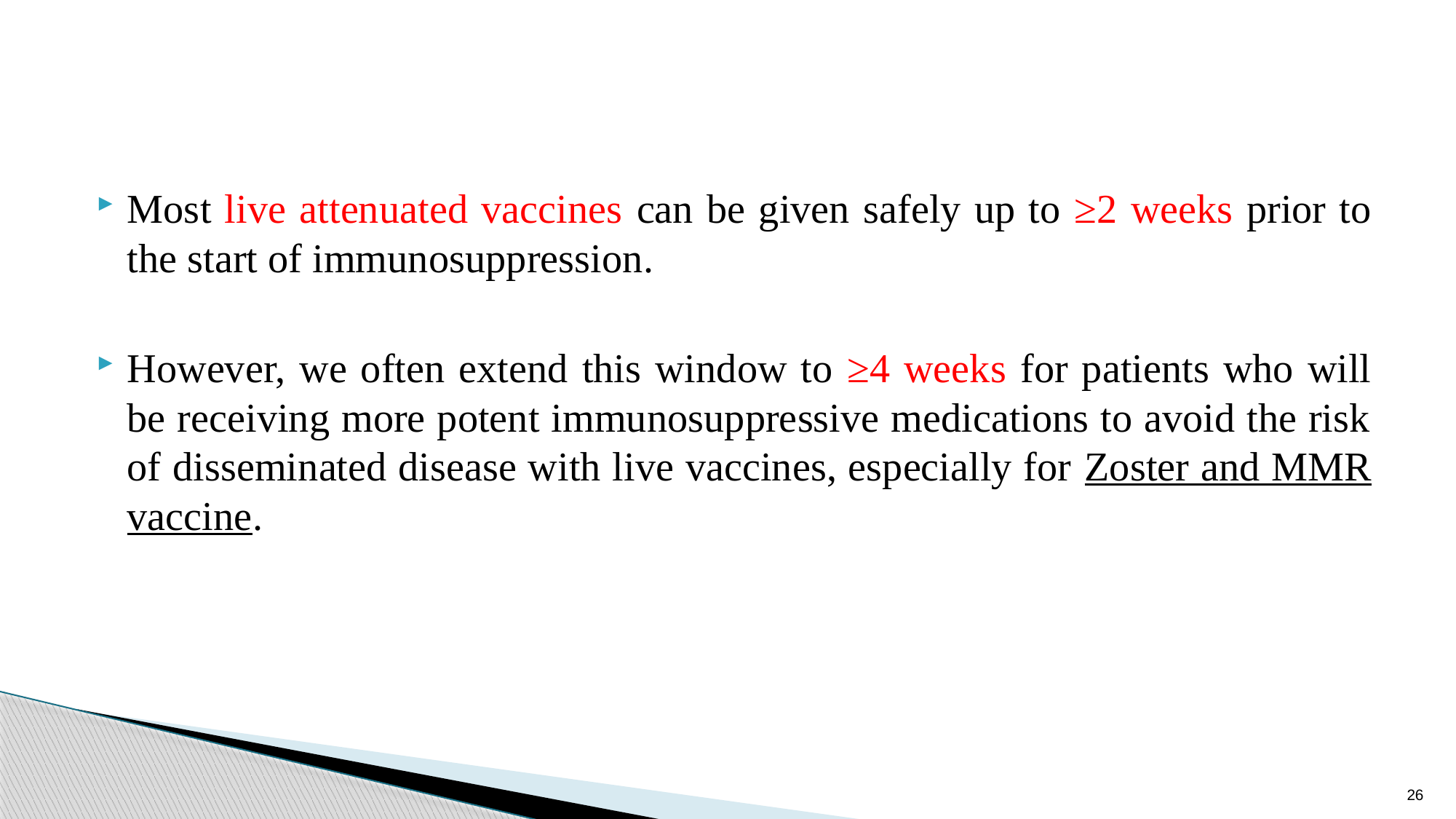

Most live attenuated vaccines can be given safely up to ≥2 weeks prior to the start of immunosuppression.

However, we often extend this window to ≥4 weeks for patients who will be receiving more potent immunosuppressive medications to avoid the risk of disseminated disease with live vaccines, especially for Zoster and MMR vaccine.
26